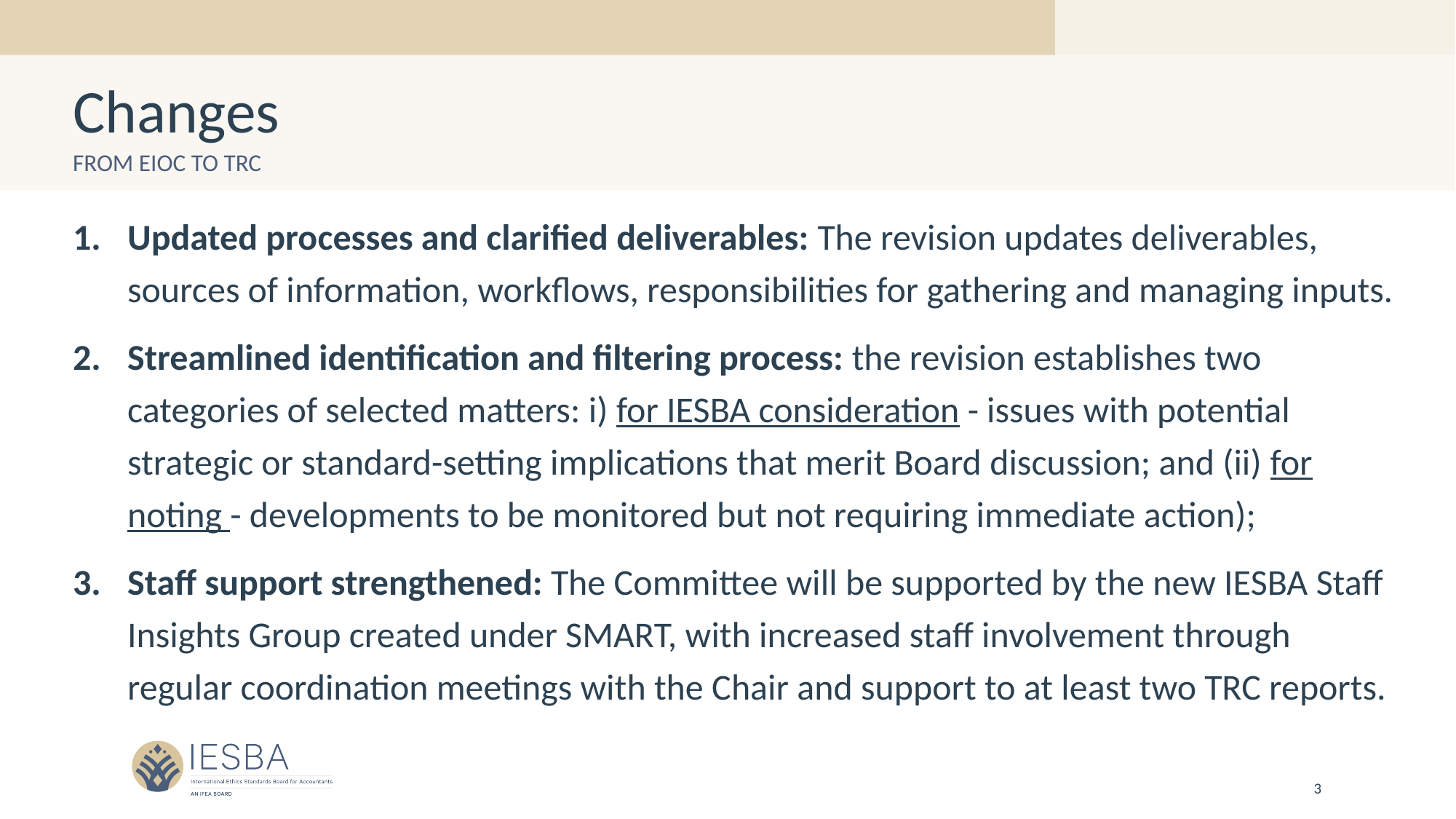

# Changes
From EIOC to TRC

Updated processes and clarified deliverables: The revision updates deliverables, sources of information, workflows, responsibilities for gathering and managing inputs.
Streamlined identification and filtering process: the revision establishes two categories of selected matters: i) for IESBA consideration - issues with potential strategic or standard-setting implications that merit Board discussion; and (ii) for noting - developments to be monitored but not requiring immediate action);
Staff support strengthened: The Committee will be supported by the new IESBA Staff Insights Group created under SMART, with increased staff involvement through regular coordination meetings with the Chair and support to at least two TRC reports.

3